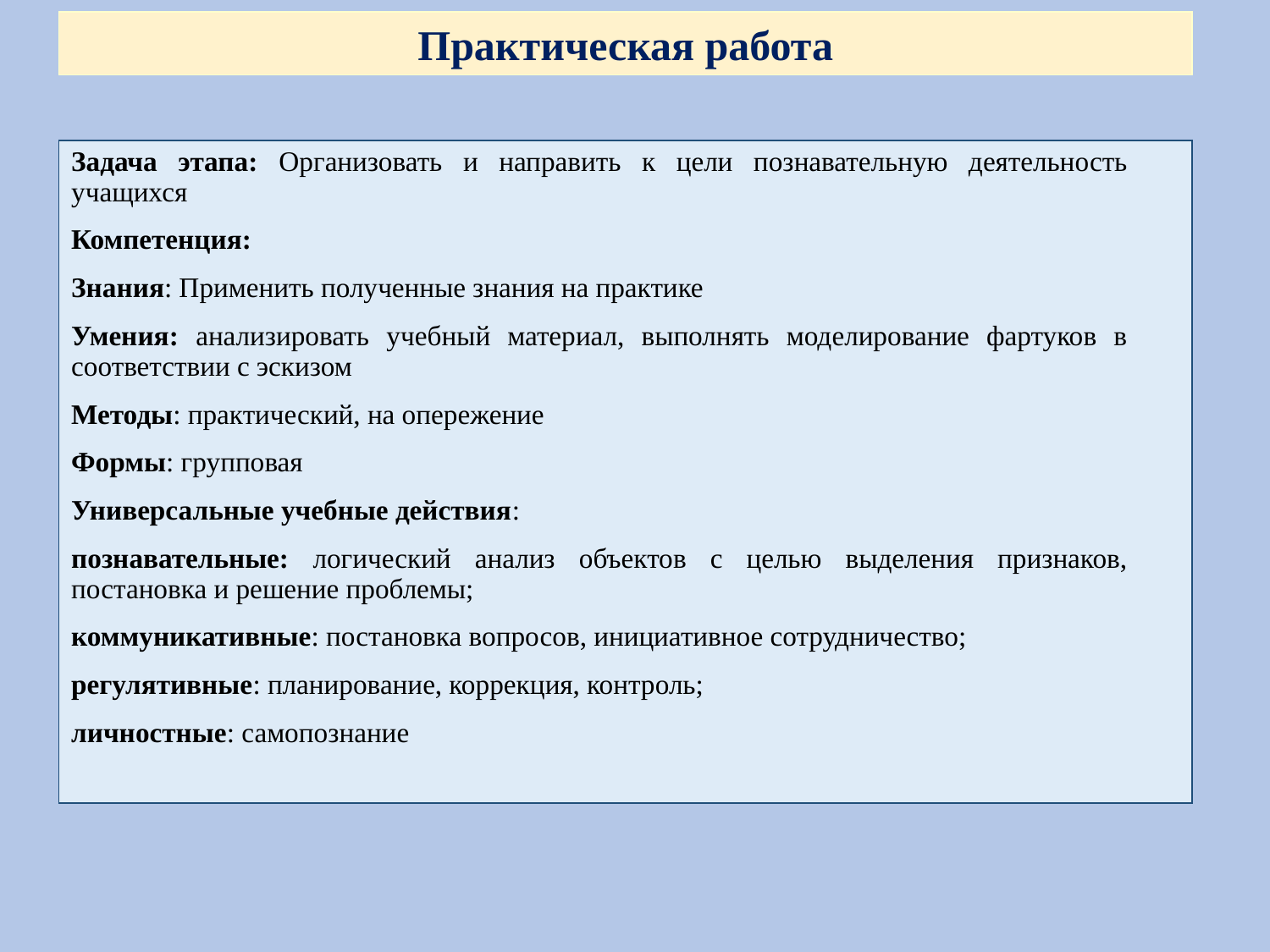

Практическая работа
Задача этапа: Организовать и направить к цели познавательную деятельность учащихся
Компетенция:
Знания: Применить полученные знания на практике
Умения: анализировать учебный материал, выполнять моделирование фартуков в соответствии с эскизом
Методы: практический, на опережение
Формы: групповая
Универсальные учебные действия:
познавательные: логический анализ объектов с целью выделения признаков, постановка и решение проблемы;
коммуникативные: постановка вопросов, инициативное сотрудничество;
регулятивные: планирование, коррекция, контроль;
личностные: самопознание